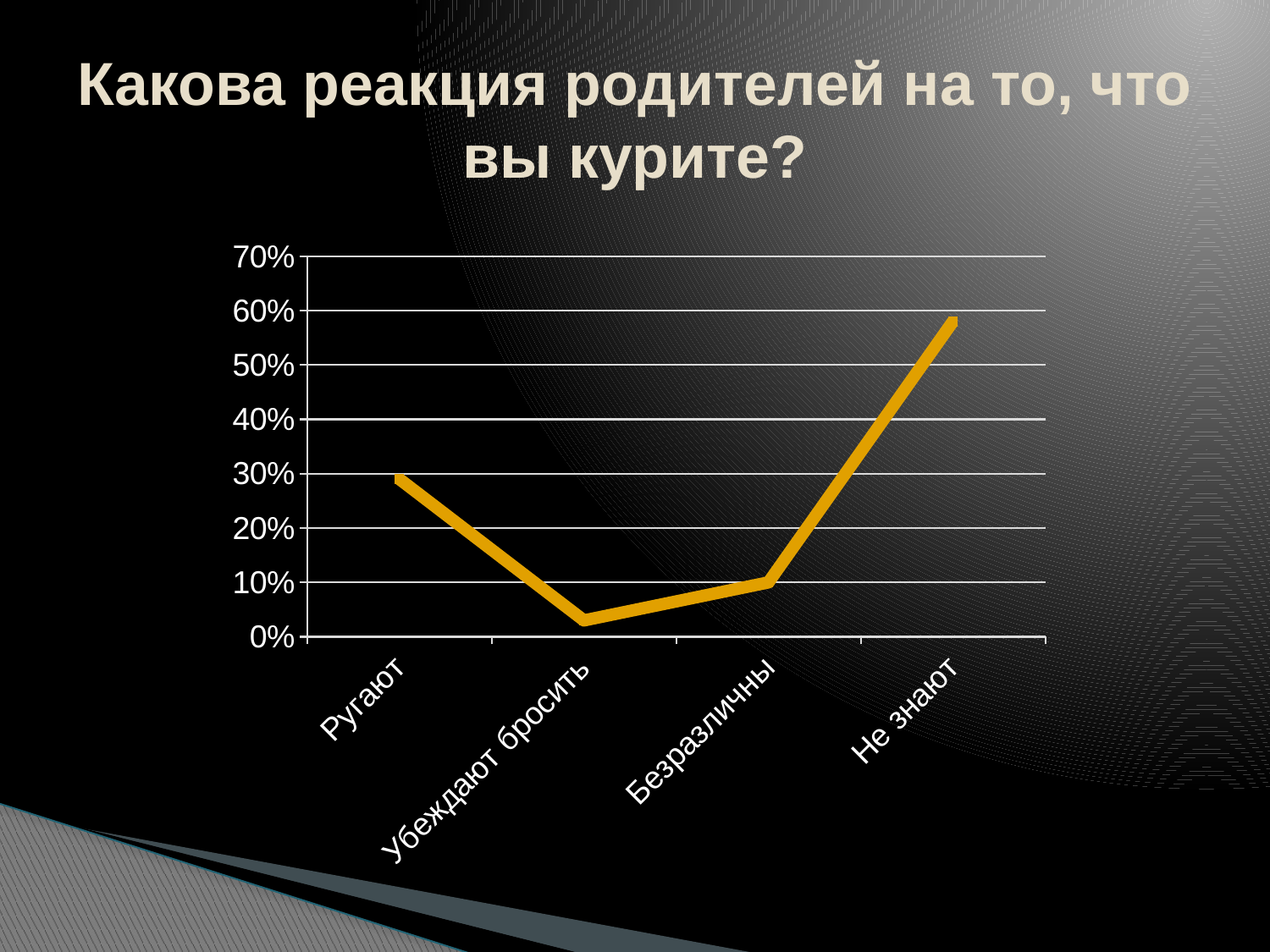

# Какова реакция родителей на то, что вы курите?

### Chart

| Category | Ряд 1 |
|---|---|
| Ругают | 0.2900000000000003 |
| Убеждают бросить | 0.030000000000000002 |
| Безразличны | 0.1 |
| Не знают | 0.5800000000000001 |